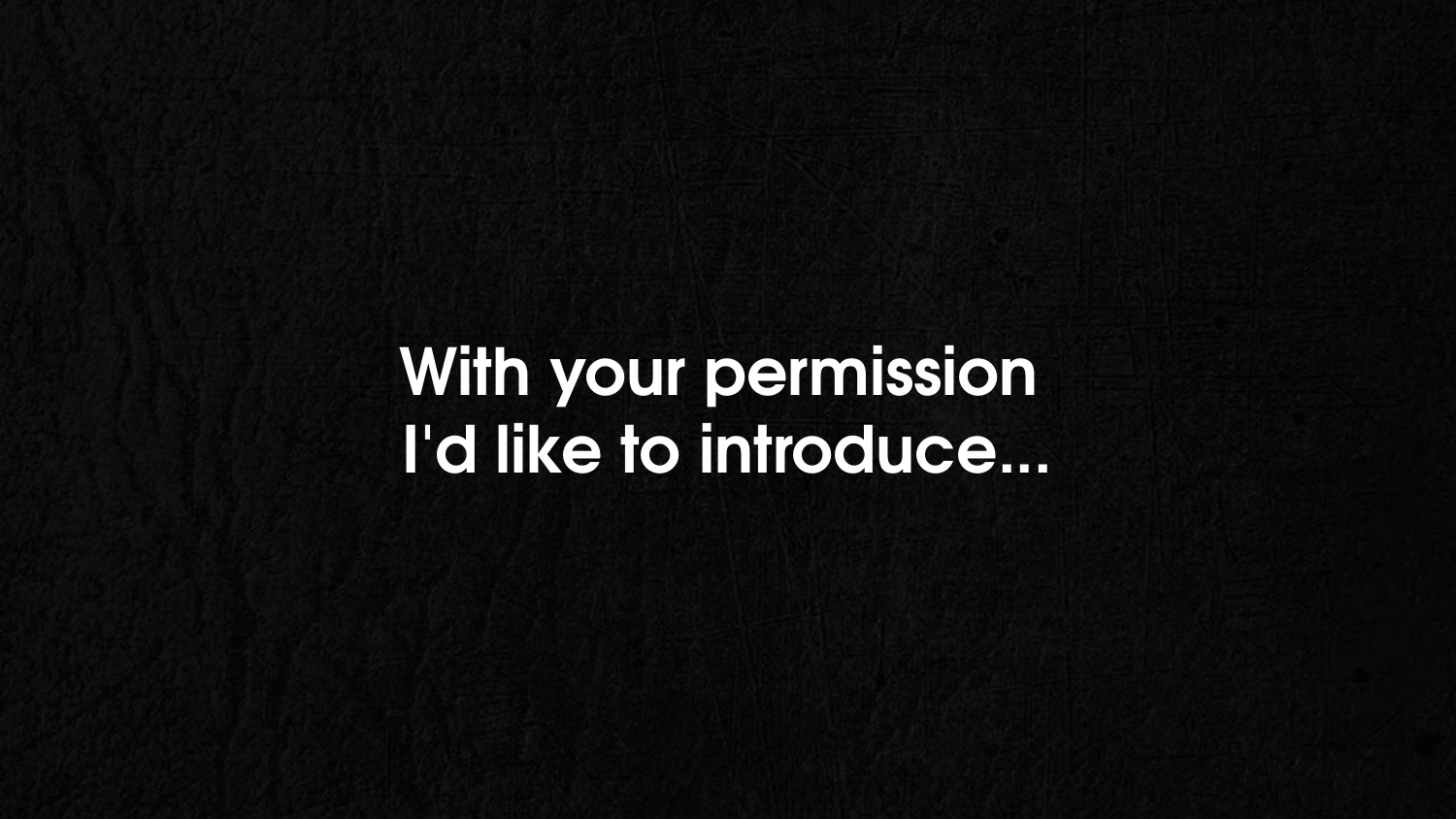

With your permission
I'd like to introduce...